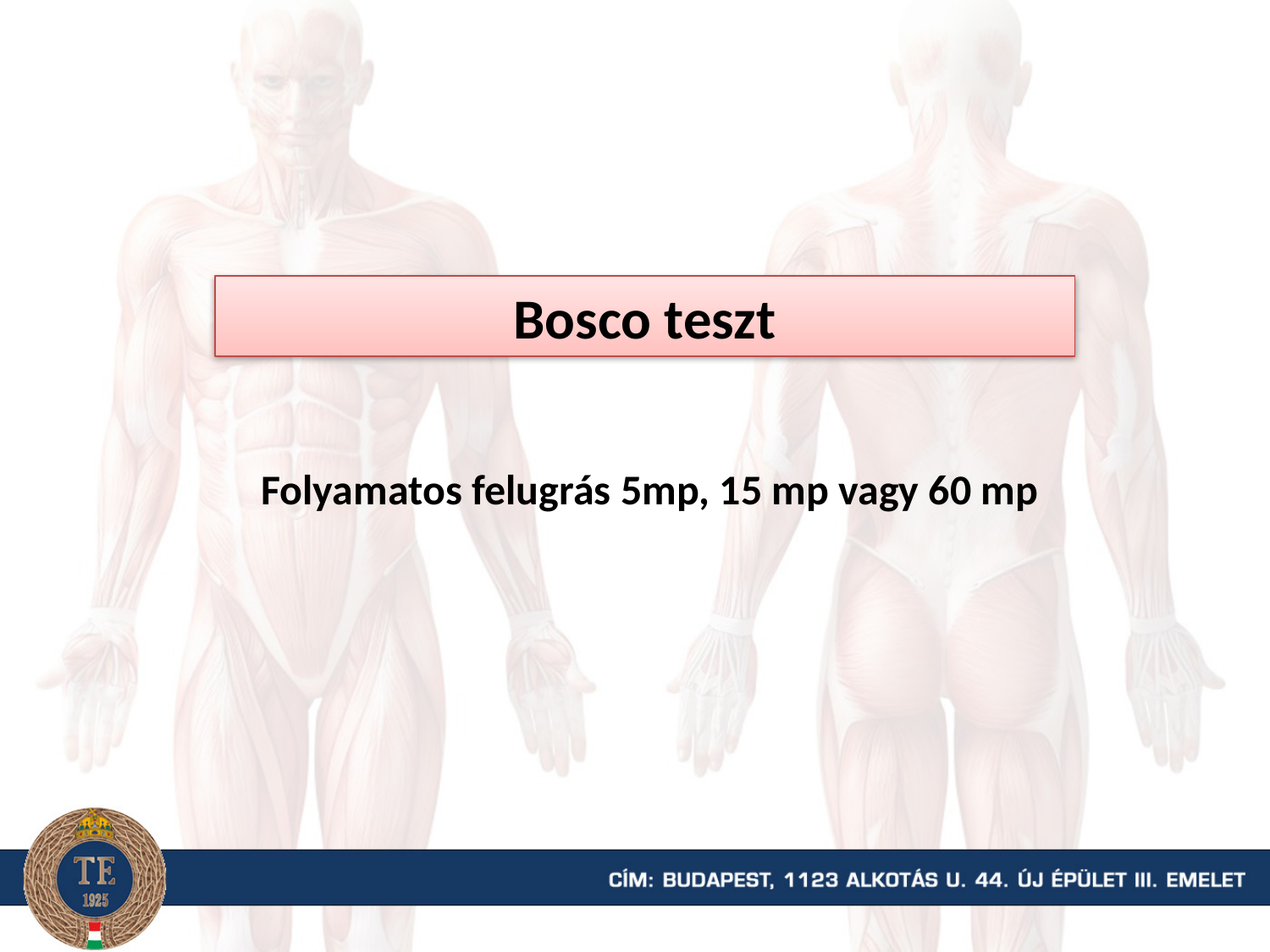

Bosco teszt
Folyamatos felugrás 5mp, 15 mp vagy 60 mp